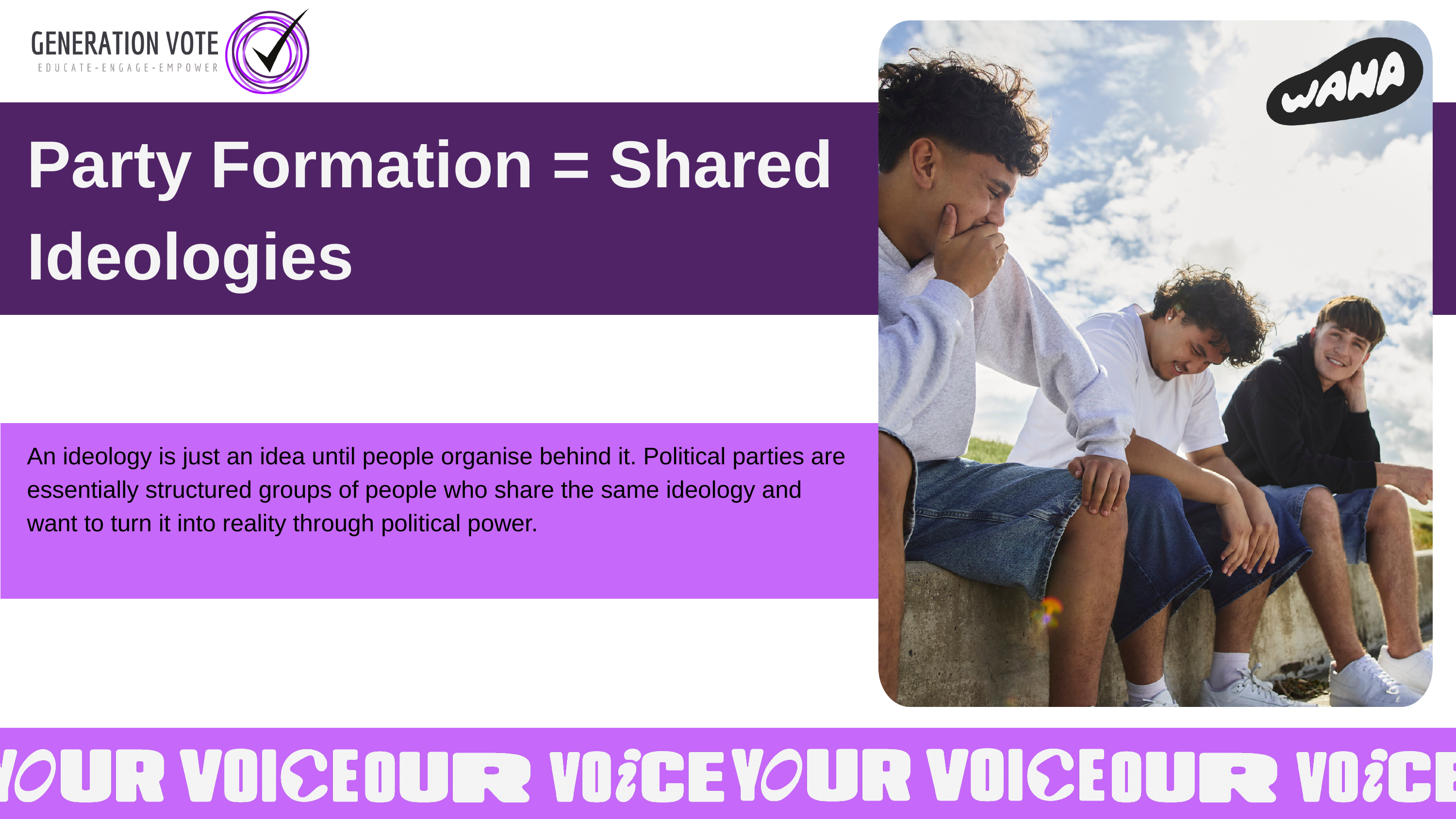

Party Formation = Shared Ideologies

An ideology is just an idea until people organise behind it. Political parties are essentially structured groups of people who share the same ideology and want to turn it into reality through political power.